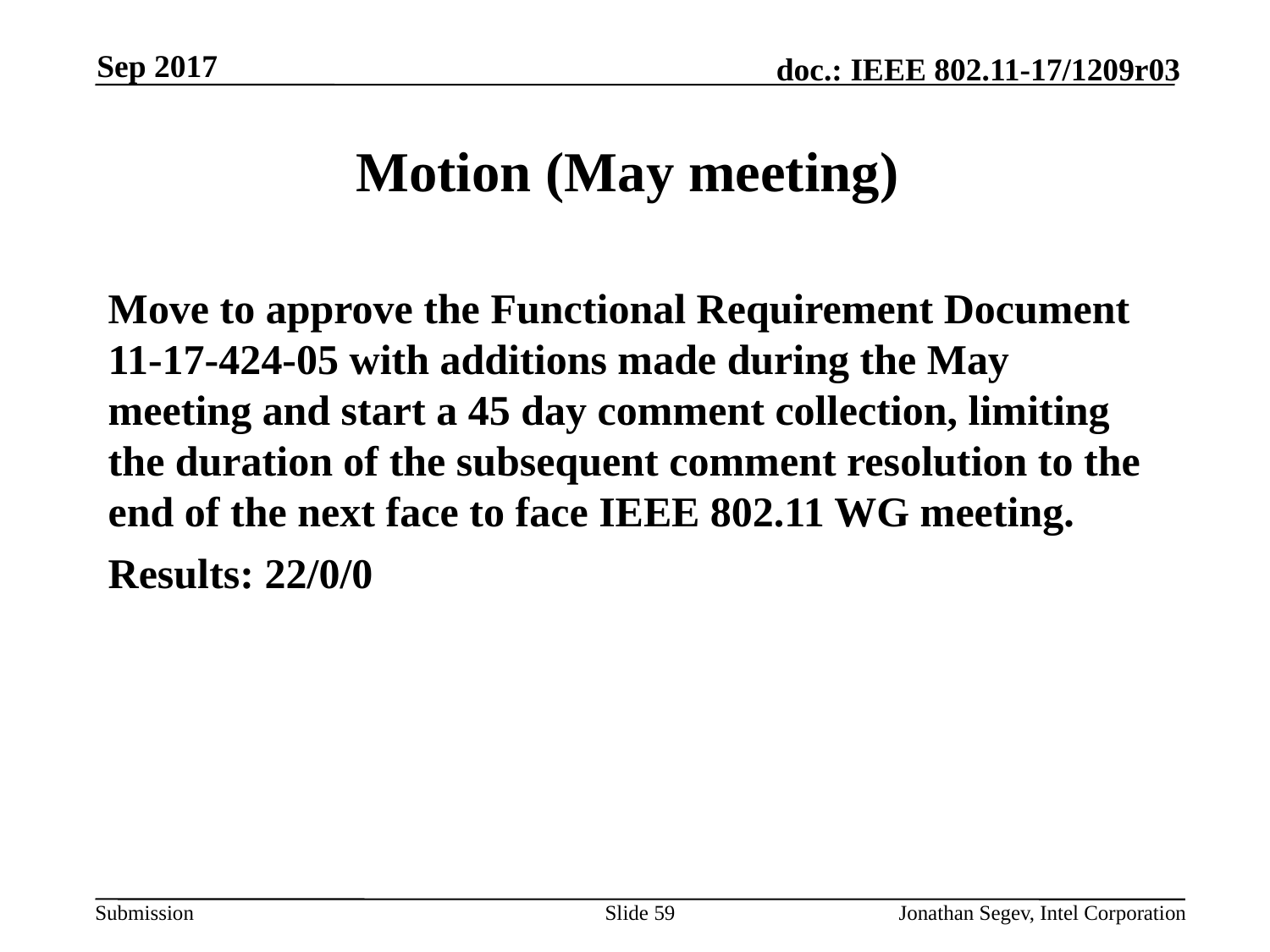

Sep 2017
# Motion (May meeting)
Move to approve the Functional Requirement Document 11-17-424-05 with additions made during the May meeting and start a 45 day comment collection, limiting the duration of the subsequent comment resolution to the end of the next face to face IEEE 802.11 WG meeting.
Results: 22/0/0
Slide 59
Jonathan Segev, Intel Corporation